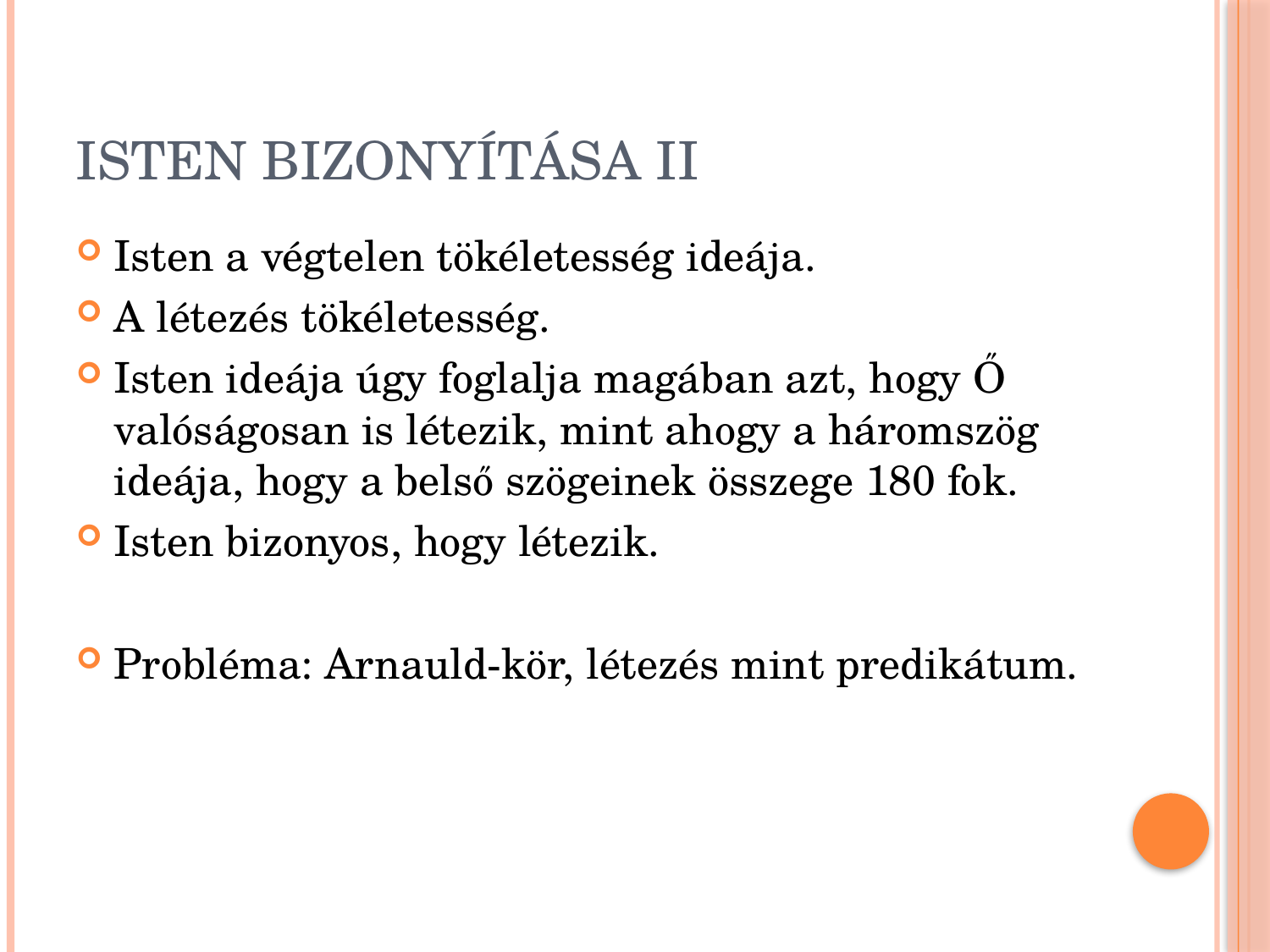

# Isten bizonyítása II
Isten a végtelen tökéletesség ideája.
A létezés tökéletesség.
Isten ideája úgy foglalja magában azt, hogy Ő valóságosan is létezik, mint ahogy a háromszög ideája, hogy a belső szögeinek összege 180 fok.
Isten bizonyos, hogy létezik.

Probléma: Arnauld-kör, létezés mint predikátum.